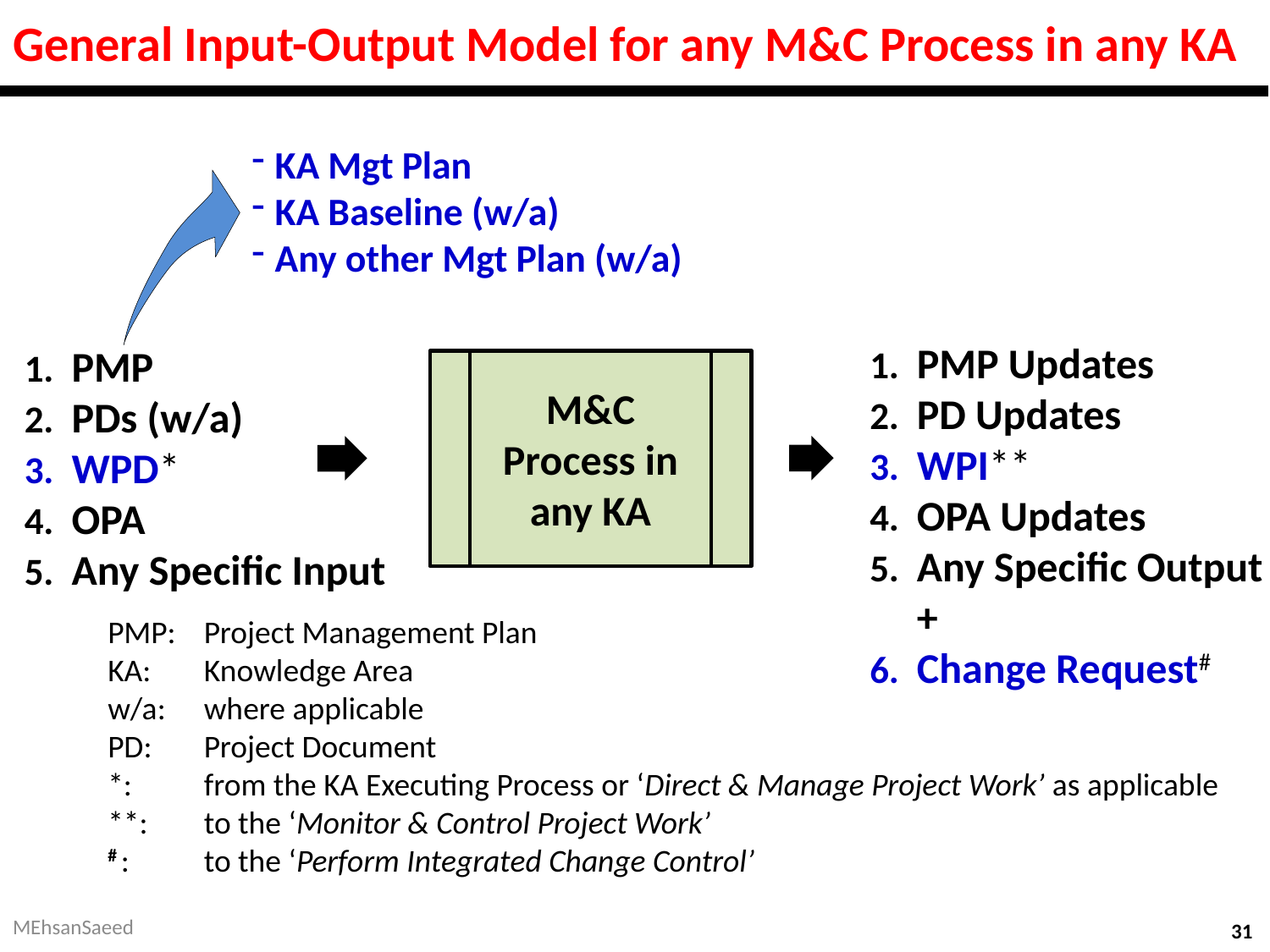

# General Input-Output Model for any M&C Process in any KA
KA Mgt Plan
KA Baseline (w/a)
Any other Mgt Plan (w/a)

PMP Updates
PD Updates
WPI**
OPA Updates
Any Specific Output      +
Change Request#
PMP
PDs (w/a)
WPD*
OPA
Any Specific Input
M&C Process in any KA

PMP:	Project Management Plan
KA: 	Knowledge Area
w/a: 	where applicable
PD: 	Project Document
*: 	from the KA Executing Process or ‘Direct & Manage Project Work’ as applicable
**:	to the ‘Monitor & Control Project Work’
# :	to the ‘Perform Integrated Change Control’
MEhsanSaeed
31